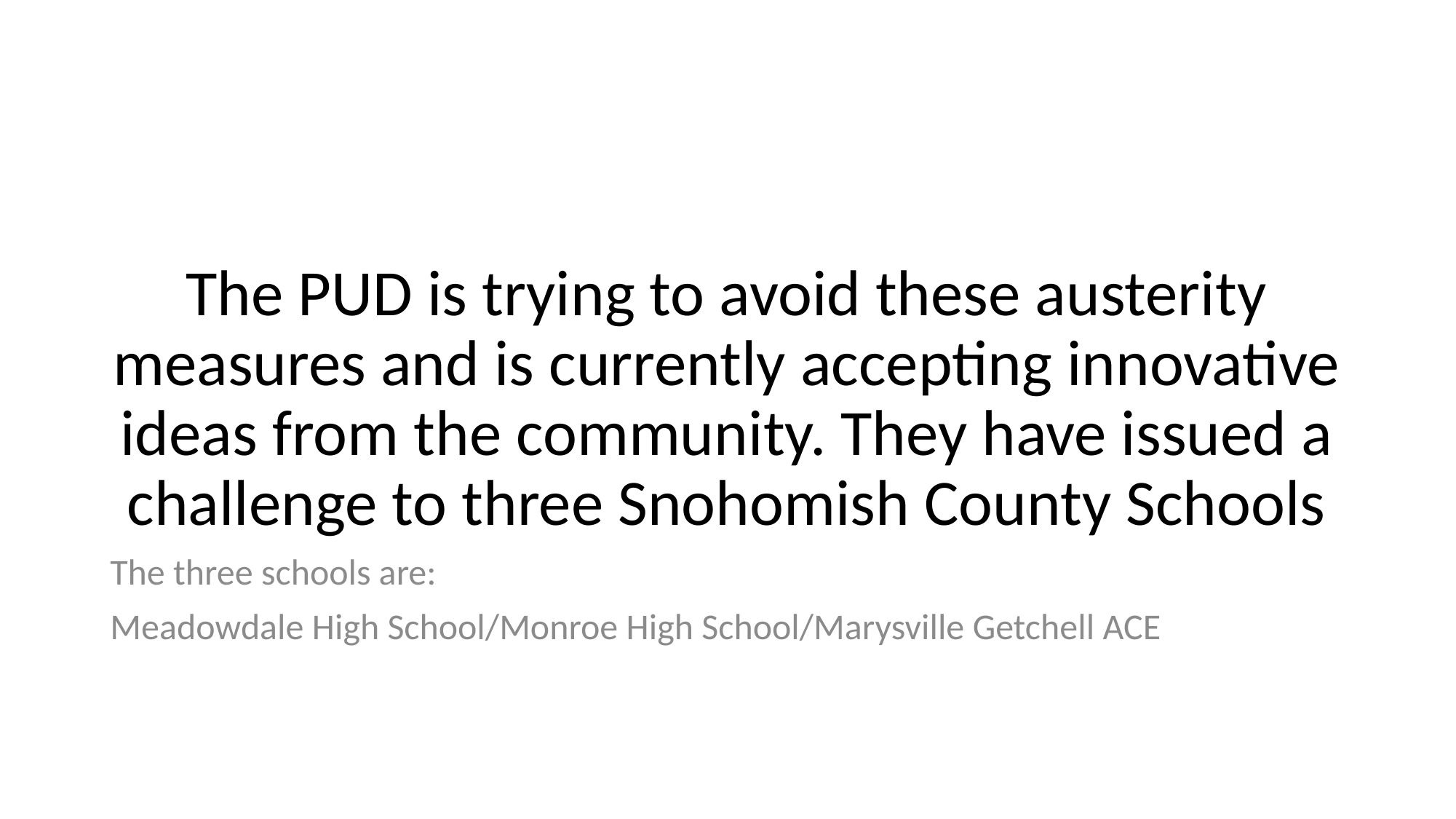

# The PUD is trying to avoid these austerity measures and is currently accepting innovative ideas from the community. They have issued a challenge to three Snohomish County Schools
The three schools are:
Meadowdale High School/Monroe High School/Marysville Getchell ACE